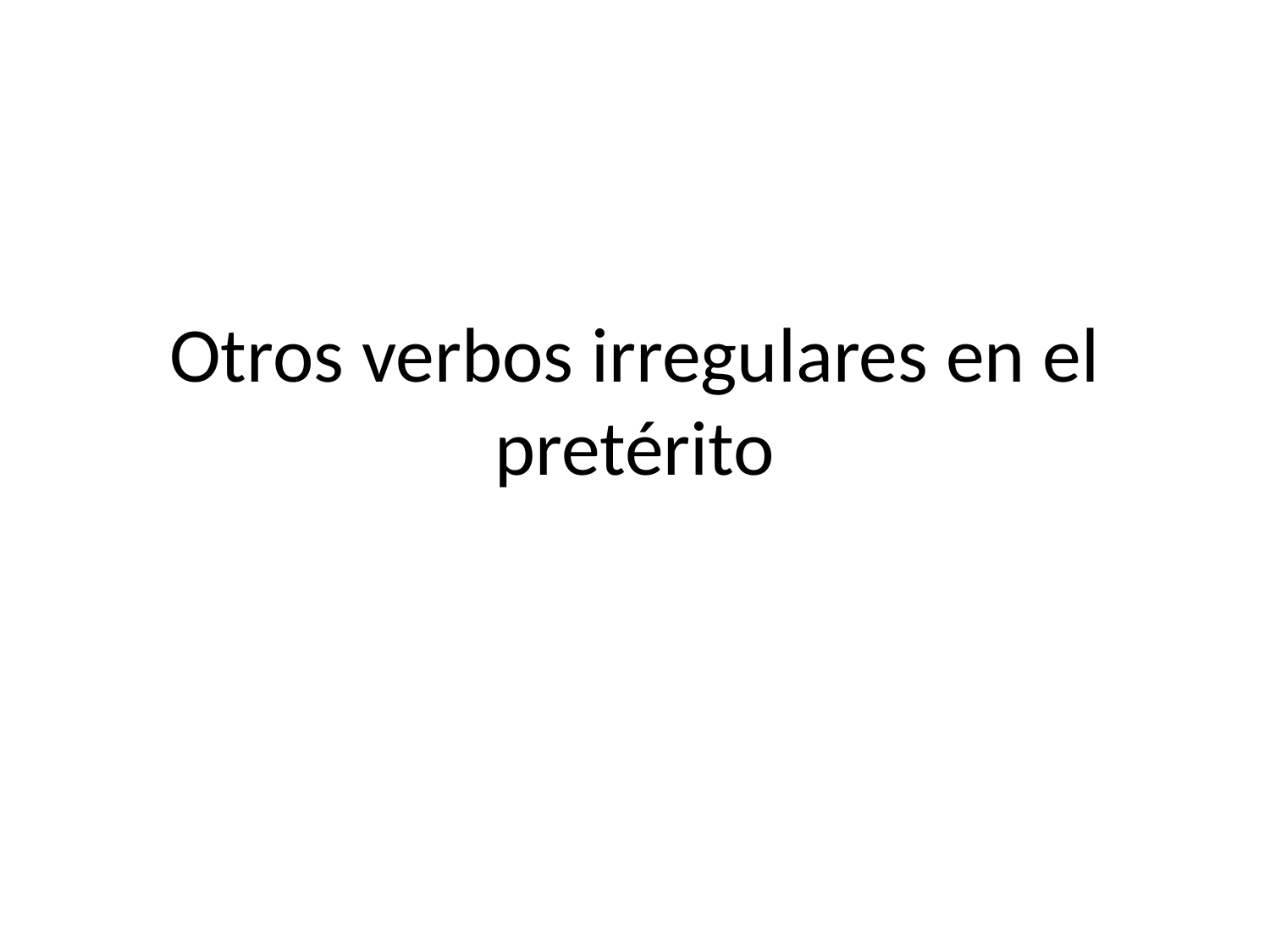

# Otros verbos irregulares en el pretérito